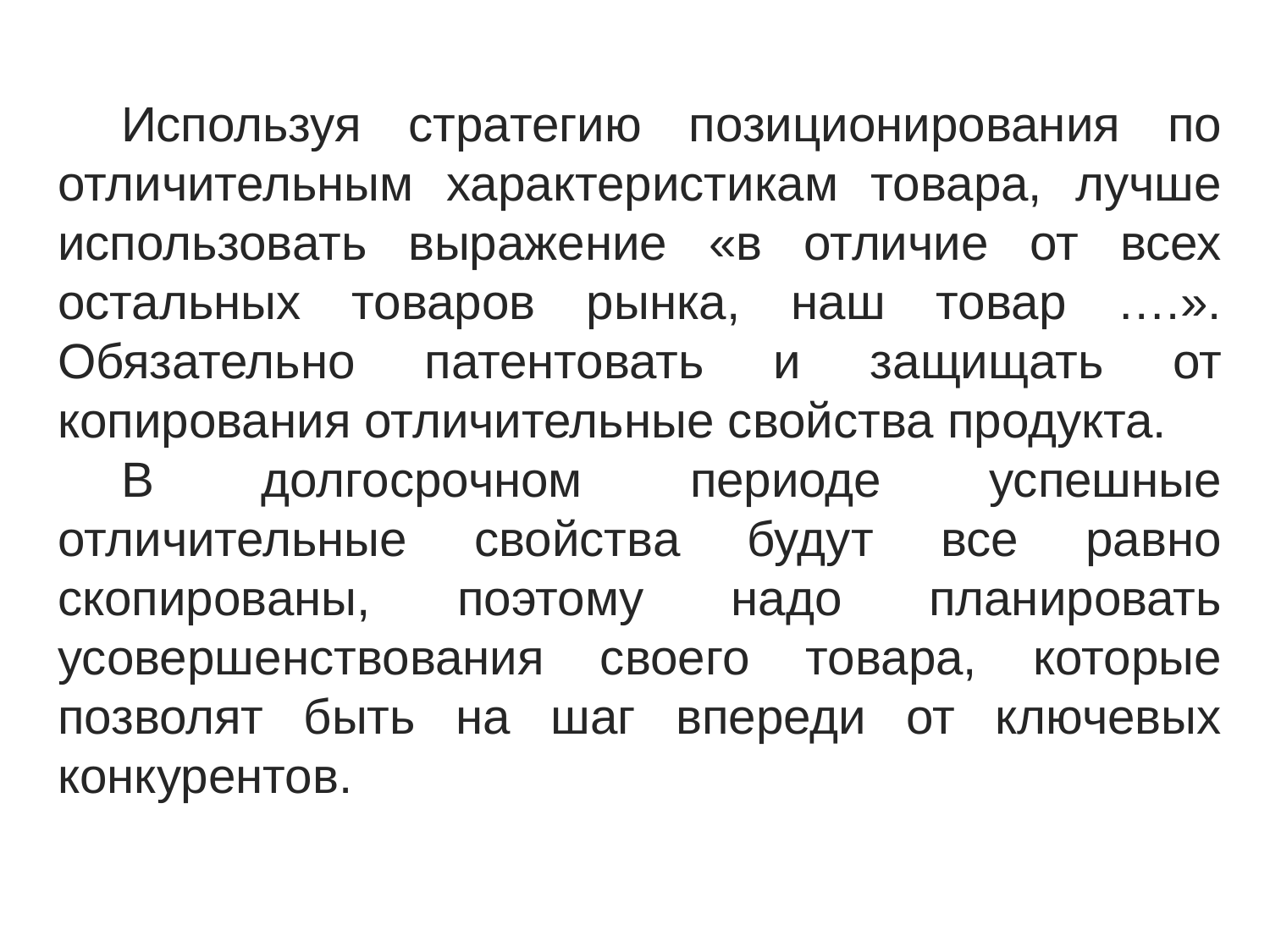

Используя стратегию позиционирования по отличительным характеристикам товара, лучше использовать выражение «в отличие от всех остальных товаров рынка, наш товар ….». Обязательно патентовать и защищать от копирования отличительные свойства продукта.
В долгосрочном периоде успешные отличительные свойства будут все равно скопированы, поэтому надо планировать усовершенствования своего товара, которые позволят быть на шаг впереди от ключевых конкурентов.